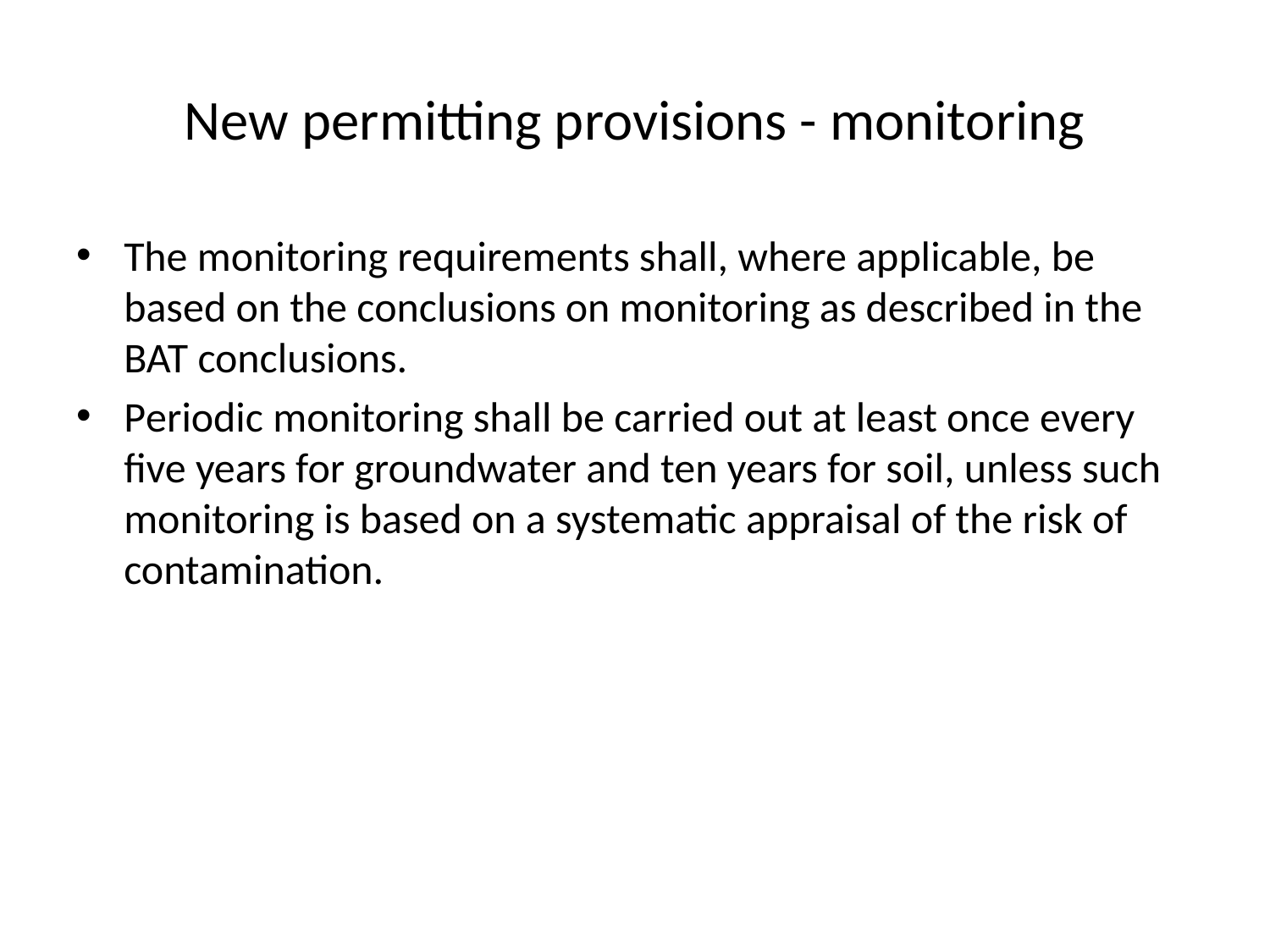

# New permitting provisions - monitoring
The monitoring requirements shall, where applicable, be based on the conclusions on monitoring as described in the BAT conclusions.
Periodic monitoring shall be carried out at least once every five years for groundwater and ten years for soil, unless such monitoring is based on a systematic appraisal of the risk of contamination.